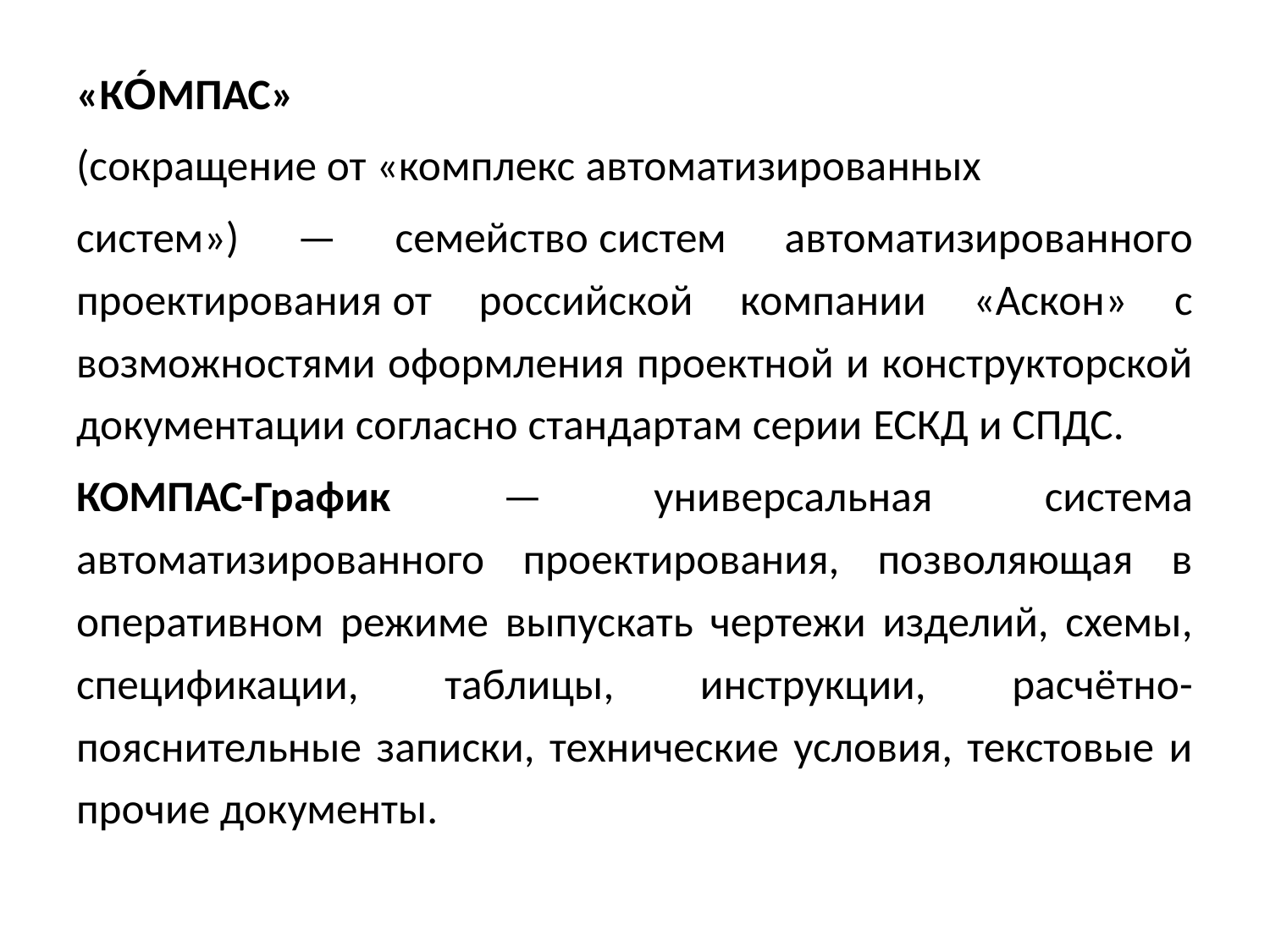

«КО́МПАС»
(сокращение от «комплекс автоматизированных
систем») — семейство систем автоматизированного проектирования от российской компании «Аскон» с возможностями оформления проектной и конструкторской документации согласно стандартам серии ЕСКД и СПДС.
КОМПАС-График — универсальная система автоматизированного проектирования, позволяющая в оперативном режиме выпускать чертежи изделий, схемы, спецификации, таблицы, инструкции, расчётно-пояснительные записки, технические условия, текстовые и прочие документы.